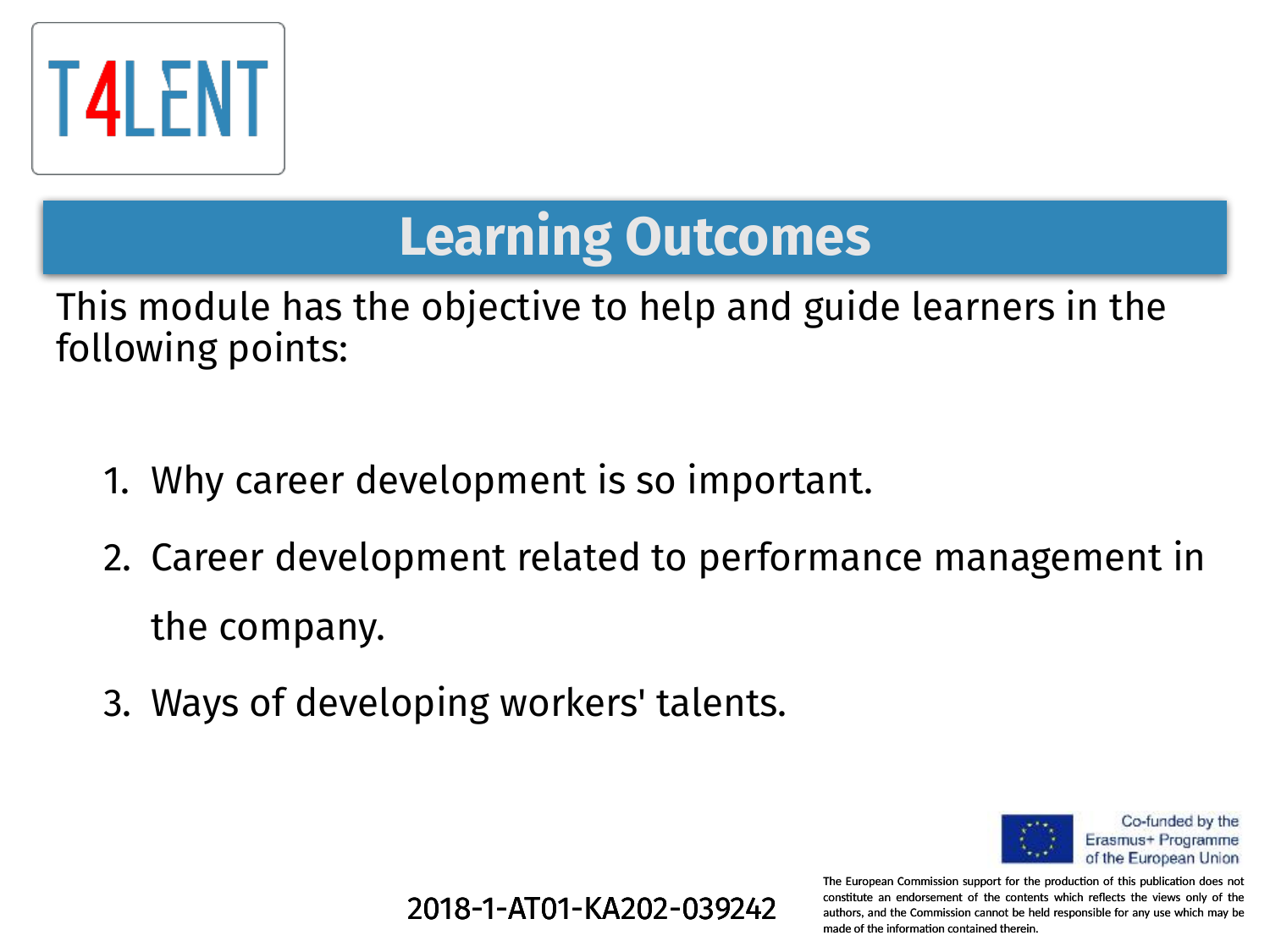

Learning Outcomes
This module has the objective to help and guide learners in the following points:

Why career development is so important.
Career development related to performance management in the company.
Ways of developing workers' talents.
2018-1-AT01-KA202-039242